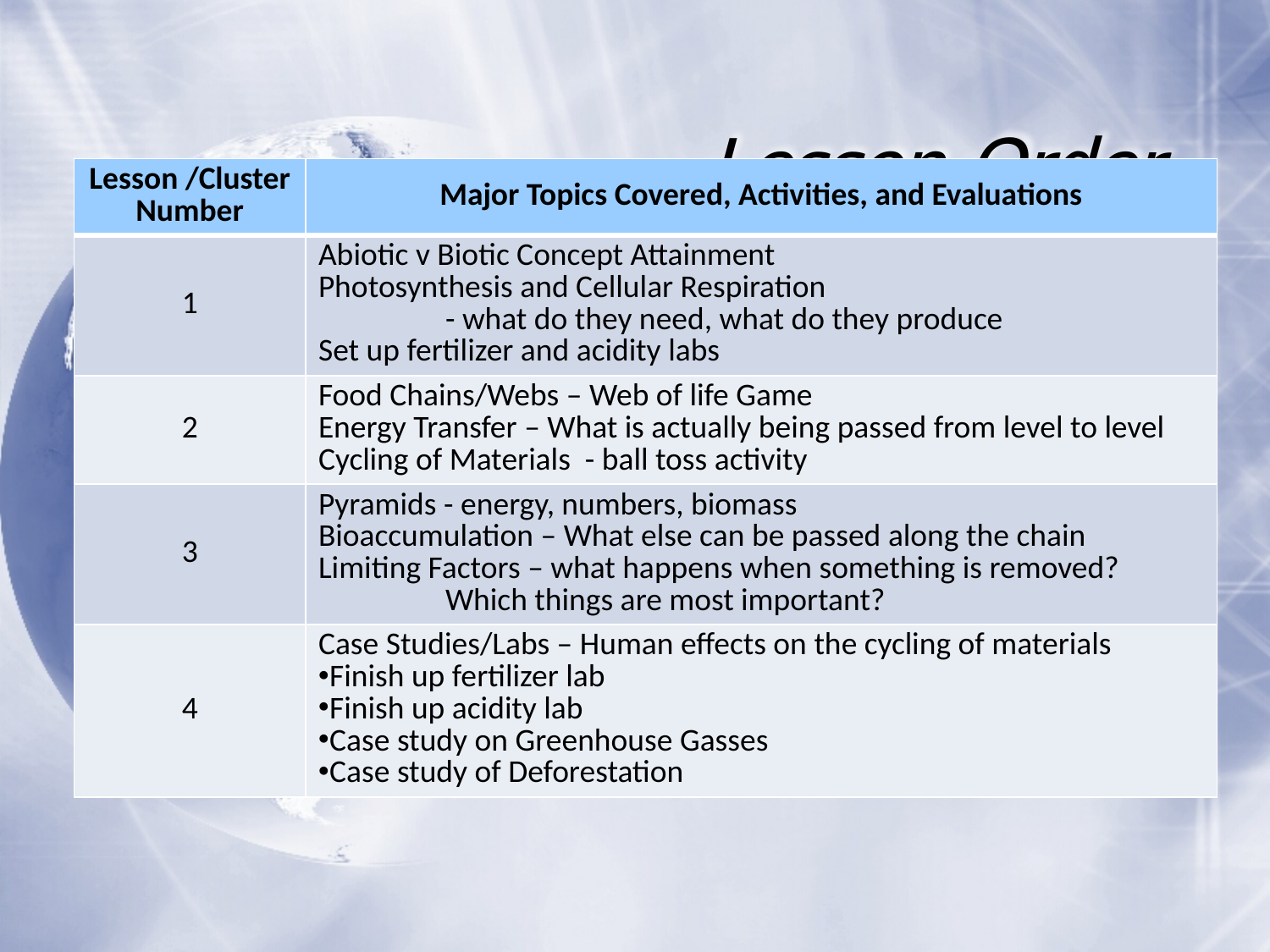

Lesson Order
| Lesson /Cluster Number | Major Topics Covered, Activities, and Evaluations |
| --- | --- |
| 1 | Abiotic v Biotic Concept Attainment Photosynthesis and Cellular Respiration - what do they need, what do they produce Set up fertilizer and acidity labs |
| 2 | Food Chains/Webs – Web of life Game Energy Transfer – What is actually being passed from level to level Cycling of Materials - ball toss activity |
| 3 | Pyramids - energy, numbers, biomass Bioaccumulation – What else can be passed along the chain Limiting Factors – what happens when something is removed? Which things are most important? |
| 4 | Case Studies/Labs – Human effects on the cycling of materials Finish up fertilizer lab Finish up acidity lab Case study on Greenhouse Gasses Case study of Deforestation |